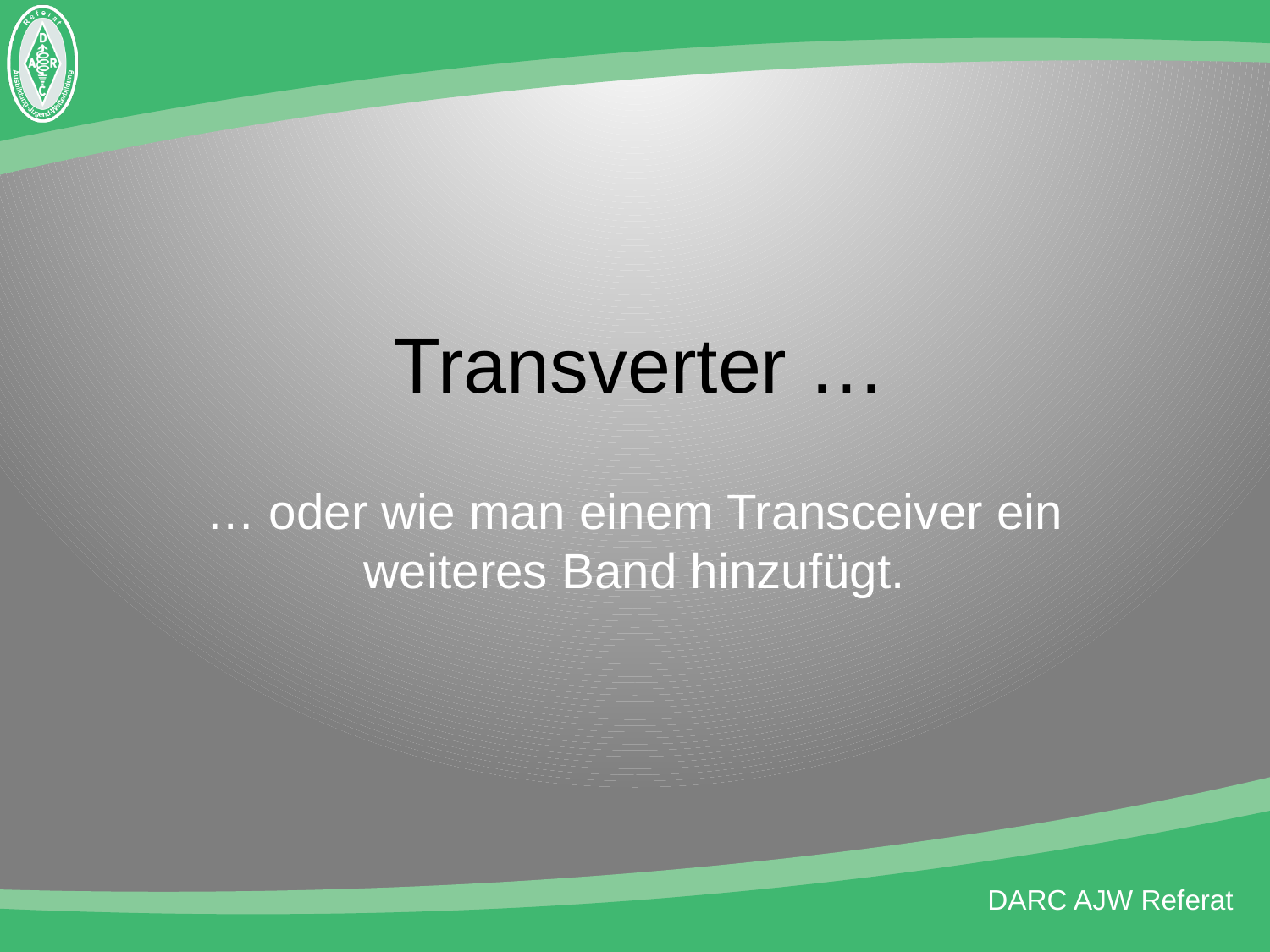

# Transverter …
… oder wie man einem Transceiver ein weiteres Band hinzufügt.